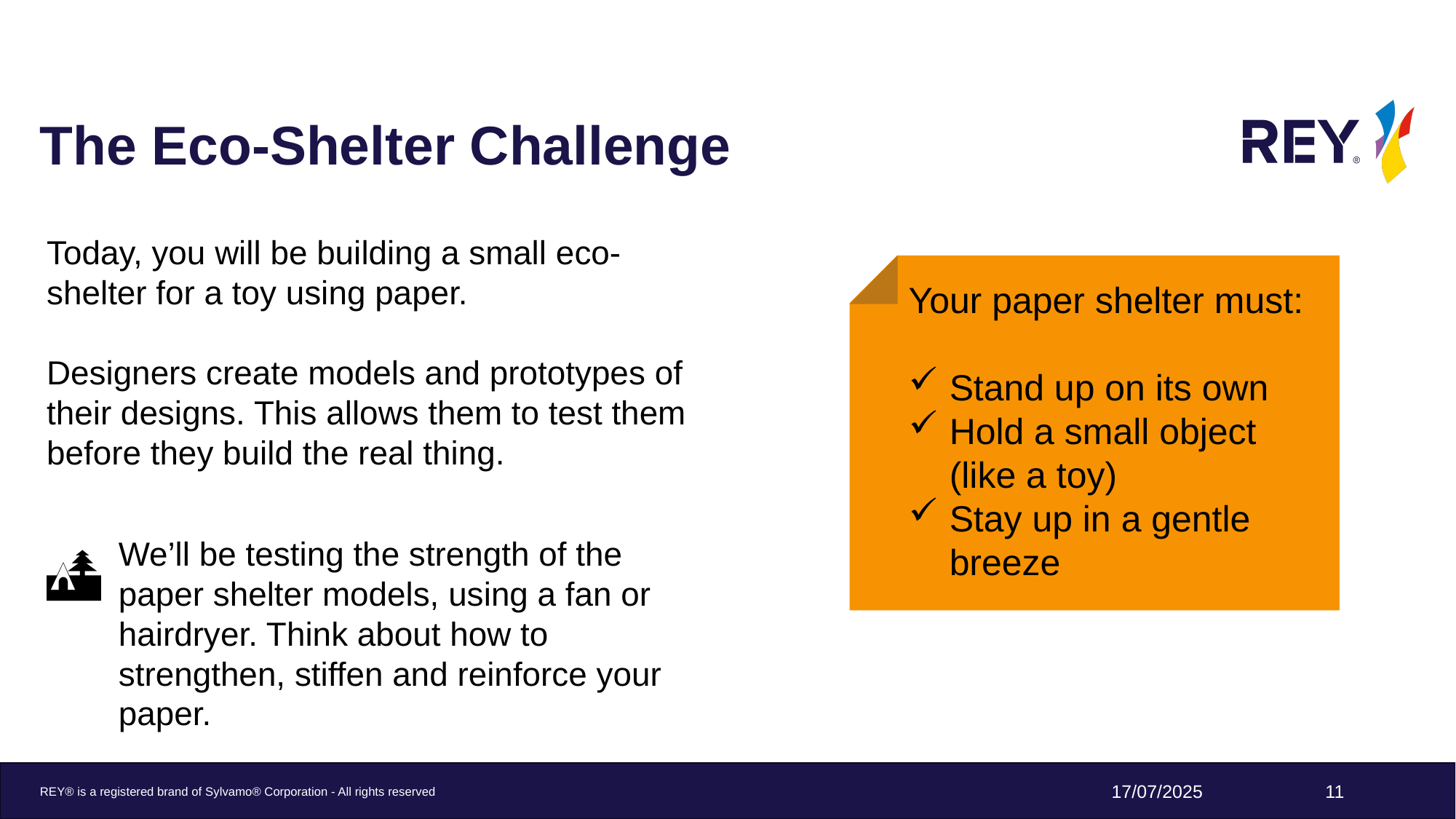

# The Eco-Shelter Challenge
Today, you will be building a small eco-shelter for a toy using paper.

Designers create models and prototypes of their designs. This allows them to test them before they build the real thing.

Your paper shelter must:

Stand up on its own
Hold a small object (like a toy)
Stay up in a gentle breeze
🏕️
We’ll be testing the strength of the paper shelter models, using a fan or hairdryer. Think about how to strengthen, stiffen and reinforce your paper.
11
REY® is a registered brand of Sylvamo® Corporation - All rights reserved
17/07/2025